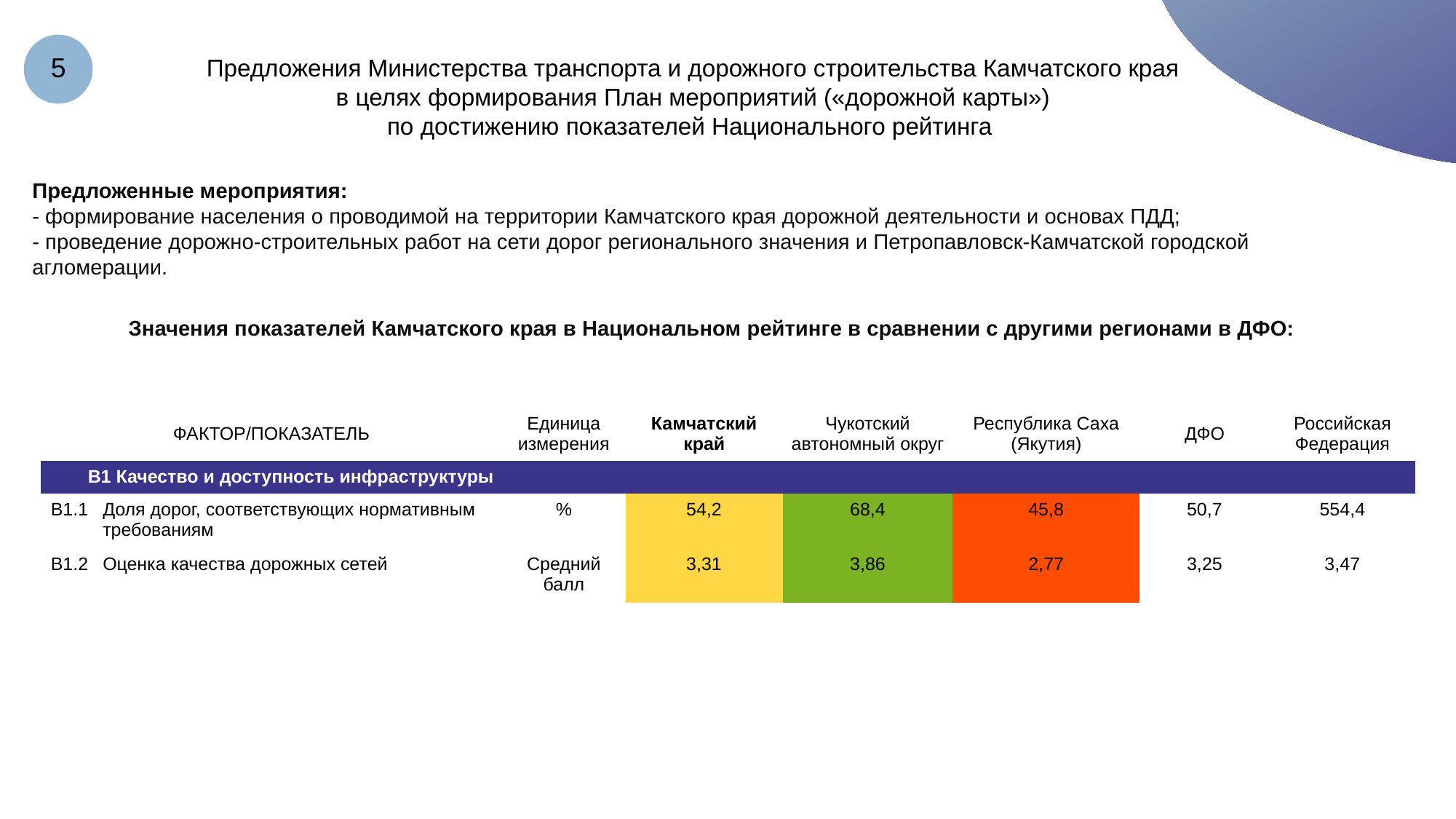

5
Предложения Министерства транспорта и дорожного строительства Камчатского края
в целях формирования План мероприятий («дорожной карты»)
по достижению показателей Национального рейтинга
Предложенные мероприятия:
- формирование населения о проводимой на территории Камчатского края дорожной деятельности и основах ПДД;
- проведение дорожно-строительных работ на сети дорог регионального значения и Петропавловск-Камчатской городской агломерации.
Значения показателей Камчатского края в Национальном рейтинге в сравнении с другими регионами в ДФО:
| ФАКТОР/ПОКАЗАТЕЛЬ |  | Единица измерения | Камчатский край | Чукотский автономный округ | Республика Саха (Якутия) | ДФО | Российская Федерация |
| --- | --- | --- | --- | --- | --- | --- | --- |
| В1 Качество и доступность инфраструктуры |  |  |  |  |  |  |  |
| В1.1 | Доля дорог, соответствующих нормативным требованиям | % | 54,2 | 68,4 | 45,8 | 50,7 | 554,4 |
| В1.2 | Оценка качества дорожных сетей | Средний балл | 3,31 | 3,86 | 2,77 | 3,25 | 3,47 |